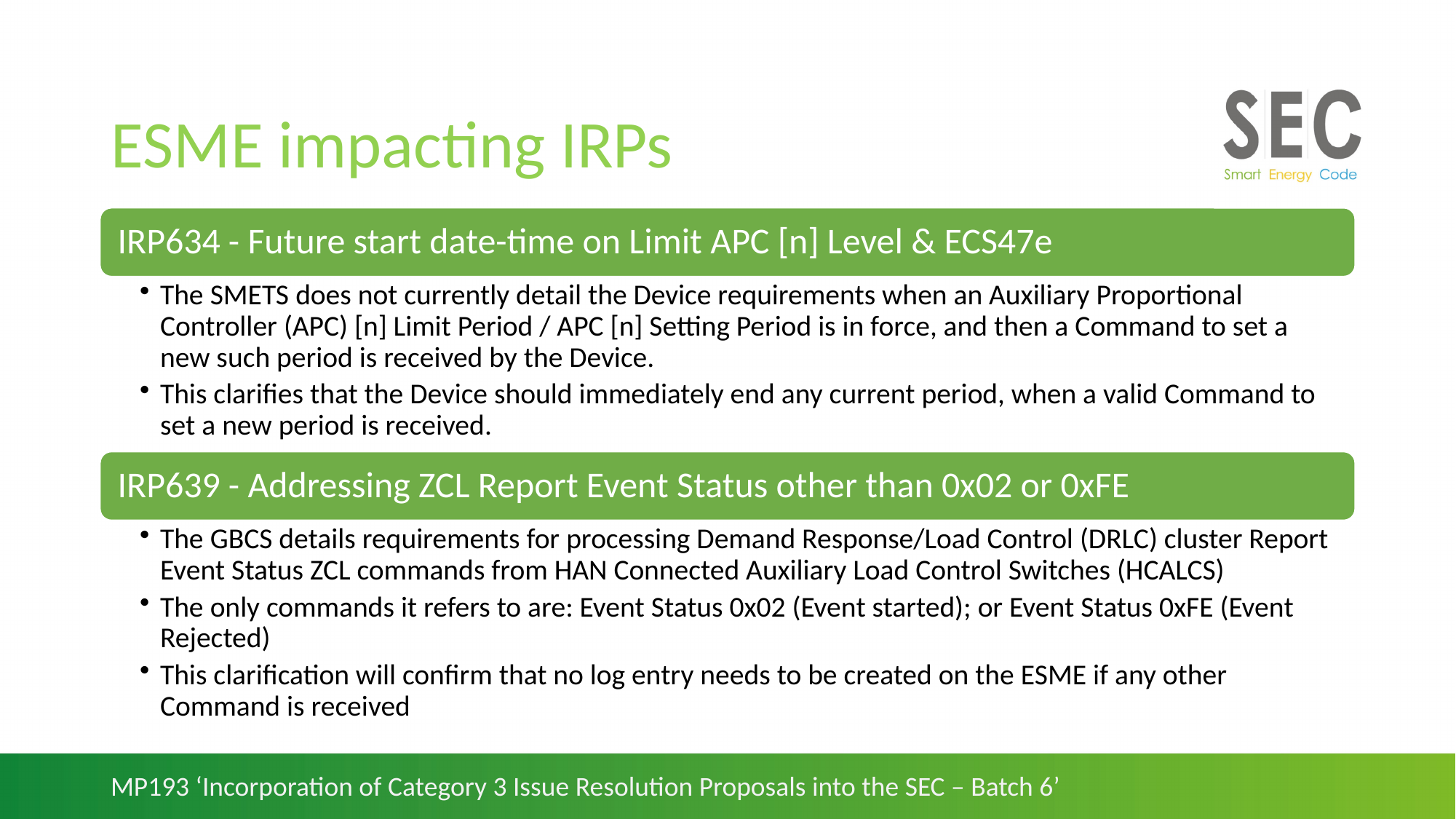

# ESME impacting IRPs
IRP634 - Future start date-time on Limit APC [n] Level & ECS47e
The SMETS does not currently detail the Device requirements when an Auxiliary Proportional Controller (APC) [n] Limit Period / APC [n] Setting Period is in force, and then a Command to set a new such period is received by the Device.
This clarifies that the Device should immediately end any current period, when a valid Command to set a new period is received.
IRP639 - Addressing ZCL Report Event Status other than 0x02 or 0xFE
The GBCS details requirements for processing Demand Response/Load Control (DRLC) cluster Report Event Status ZCL commands from HAN Connected Auxiliary Load Control Switches (HCALCS)
The only commands it refers to are: Event Status 0x02 (Event started); or Event Status 0xFE (Event Rejected)
This clarification will confirm that no log entry needs to be created on the ESME if any other Command is received
MP193 ‘Incorporation of Category 3 Issue Resolution Proposals into the SEC – Batch 6’